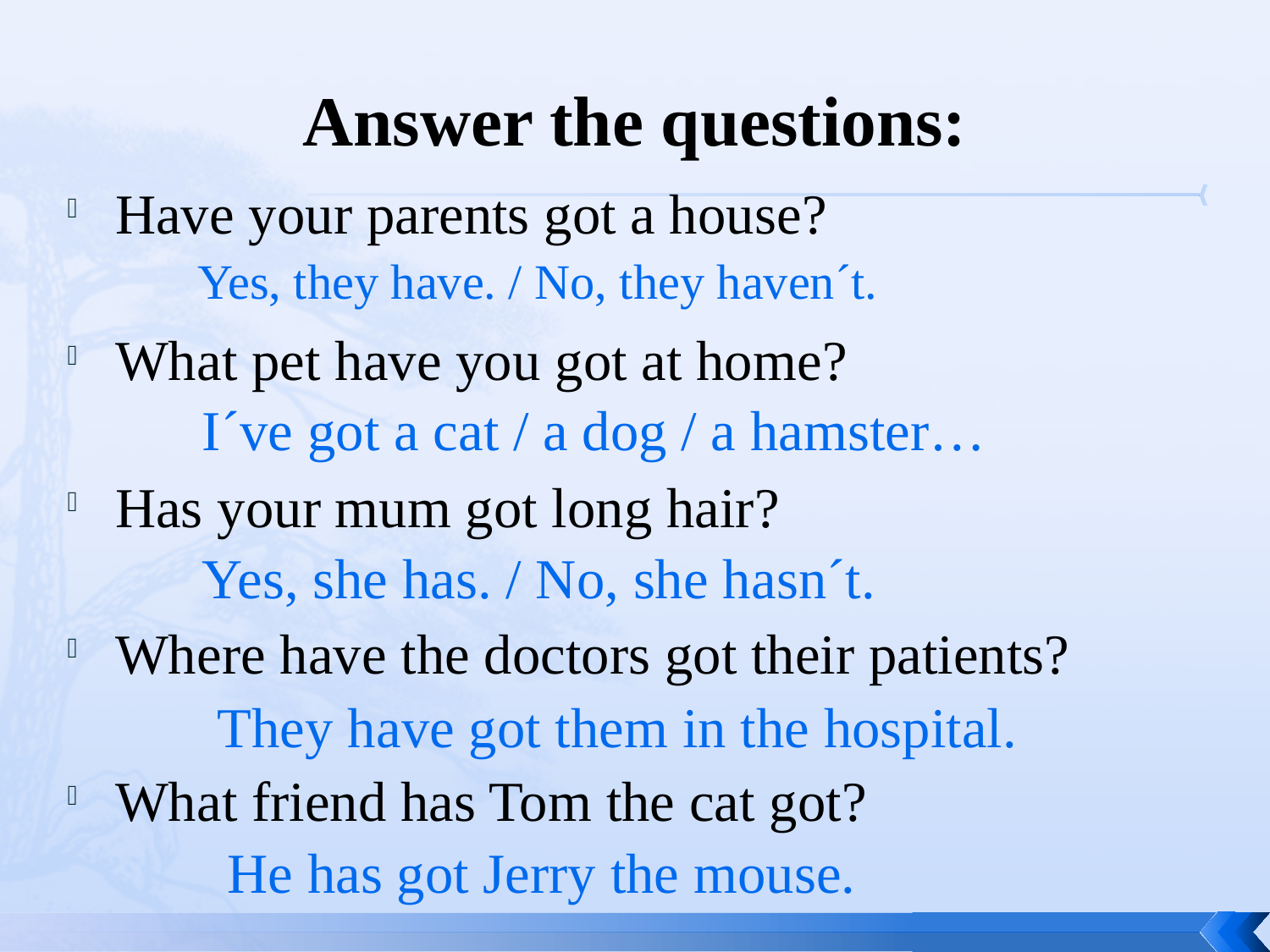

# Answer the questions:
Have your parents got a house?
What pet have you got at home?
Has your mum got long hair?
Where have the doctors got their patients?
What friend has Tom the cat got?
Yes, they have. / No, they haven´t.
I´ve got a cat / a dog / a hamster…
Yes, she has. / No, she hasn´t.
They have got them in the hospital.
He has got Jerry the mouse.